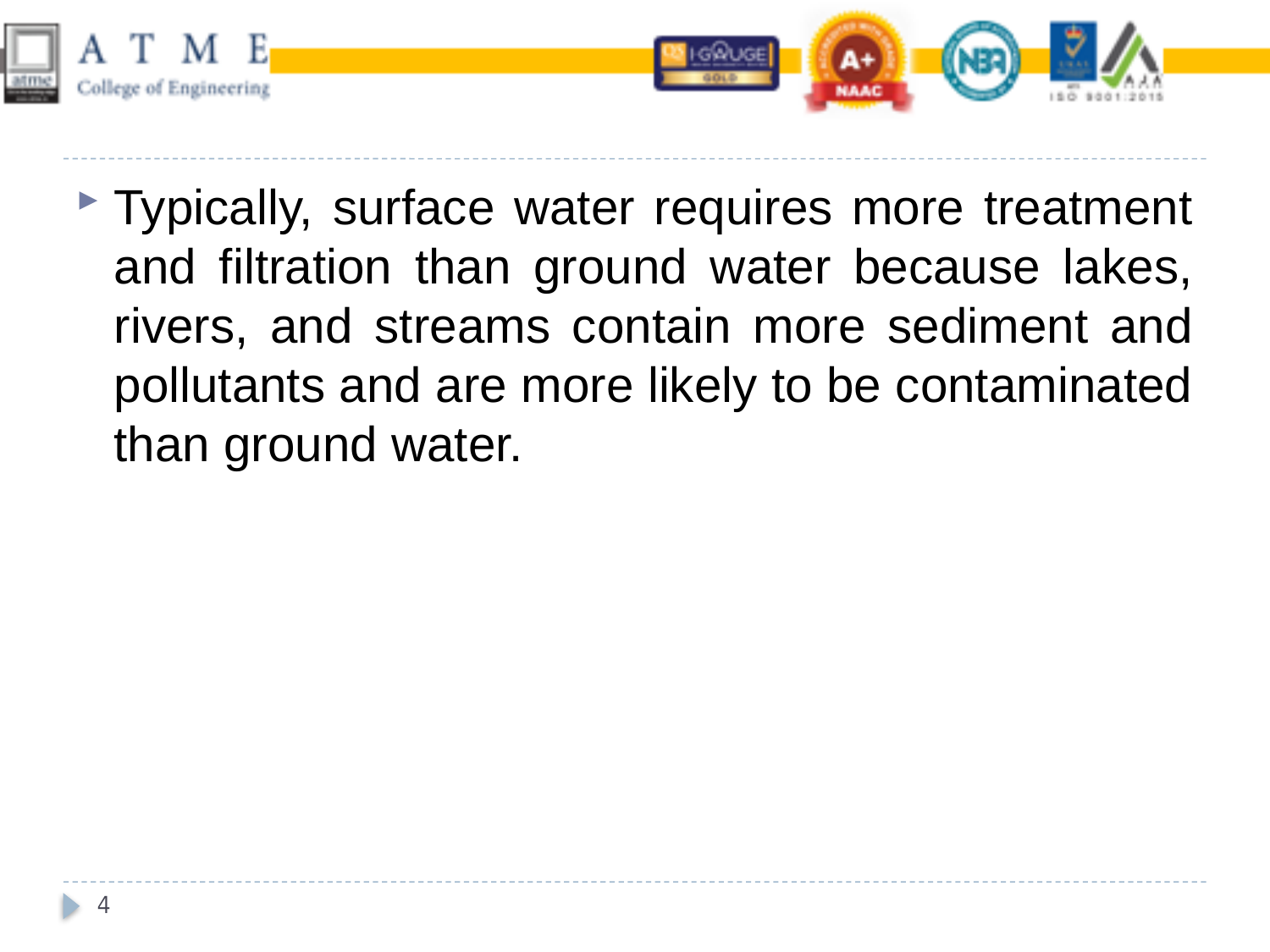

Typically, surface water requires more treatment and filtration than ground water because lakes, rivers, and streams contain more sediment and pollutants and are more likely to be contaminated than ground water.
4